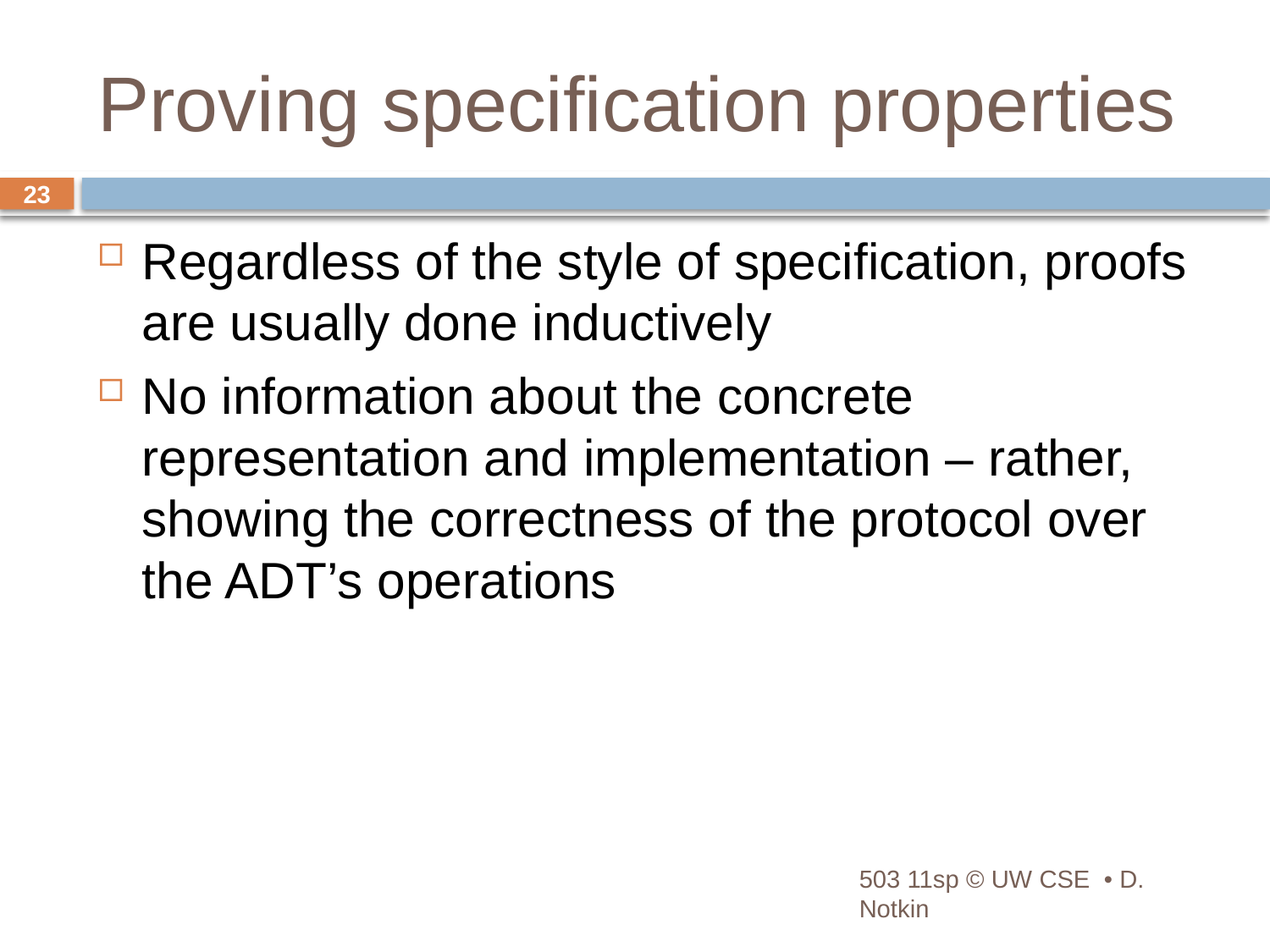

# Proving specification properties
23
Regardless of the style of specification, proofs are usually done inductively
No information about the concrete representation and implementation – rather, showing the correctness of the protocol over the ADT’s operations

503 11sp © UW CSE  • D. Notkin